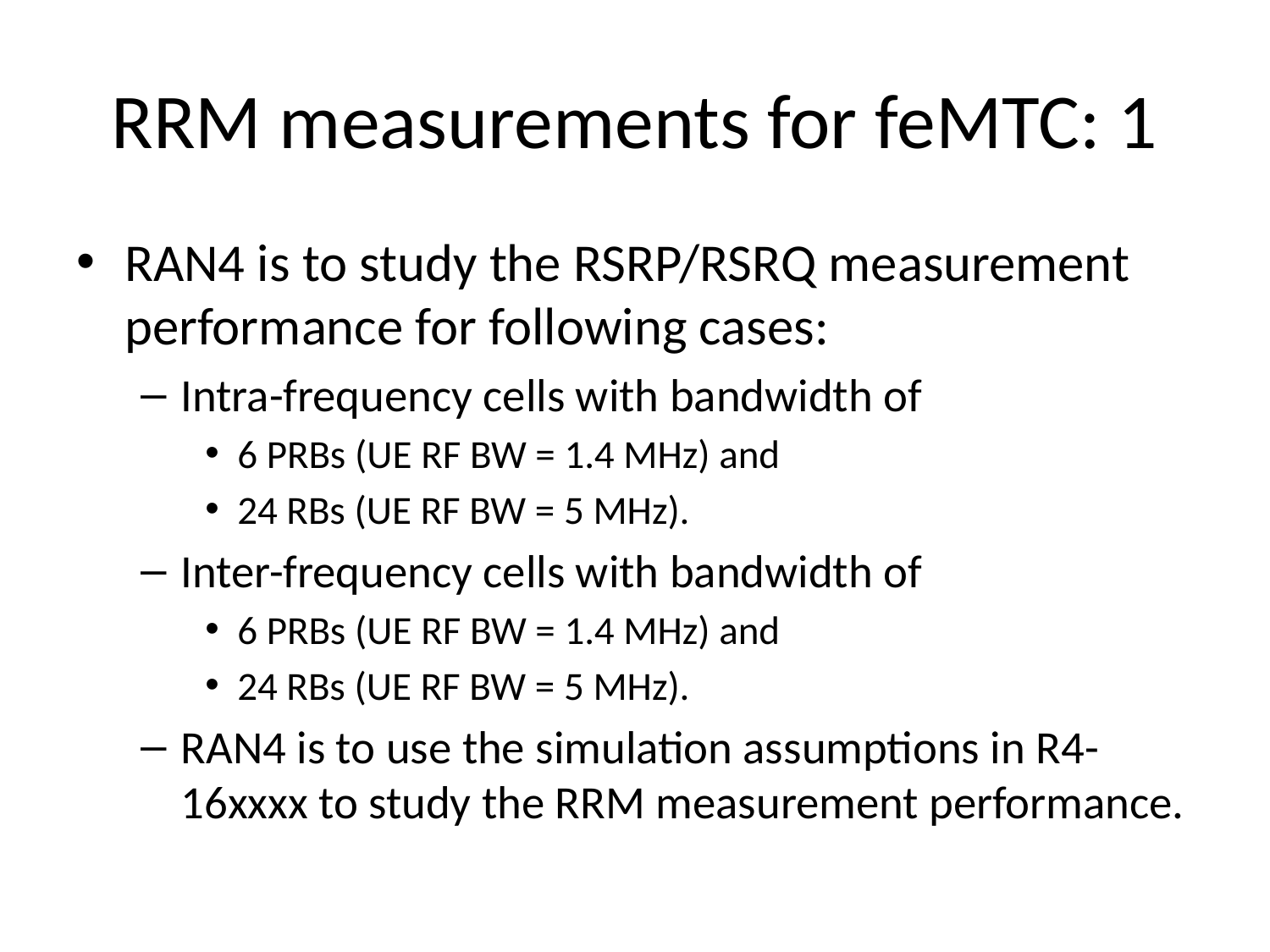

# RRM measurements for feMTC: 1
RAN4 is to study the RSRP/RSRQ measurement performance for following cases:
Intra-frequency cells with bandwidth of
6 PRBs (UE RF BW = 1.4 MHz) and
24 RBs (UE RF BW = 5 MHz).
Inter-frequency cells with bandwidth of
6 PRBs (UE RF BW = 1.4 MHz) and
24 RBs (UE RF BW = 5 MHz).
RAN4 is to use the simulation assumptions in R4-16xxxx to study the RRM measurement performance.